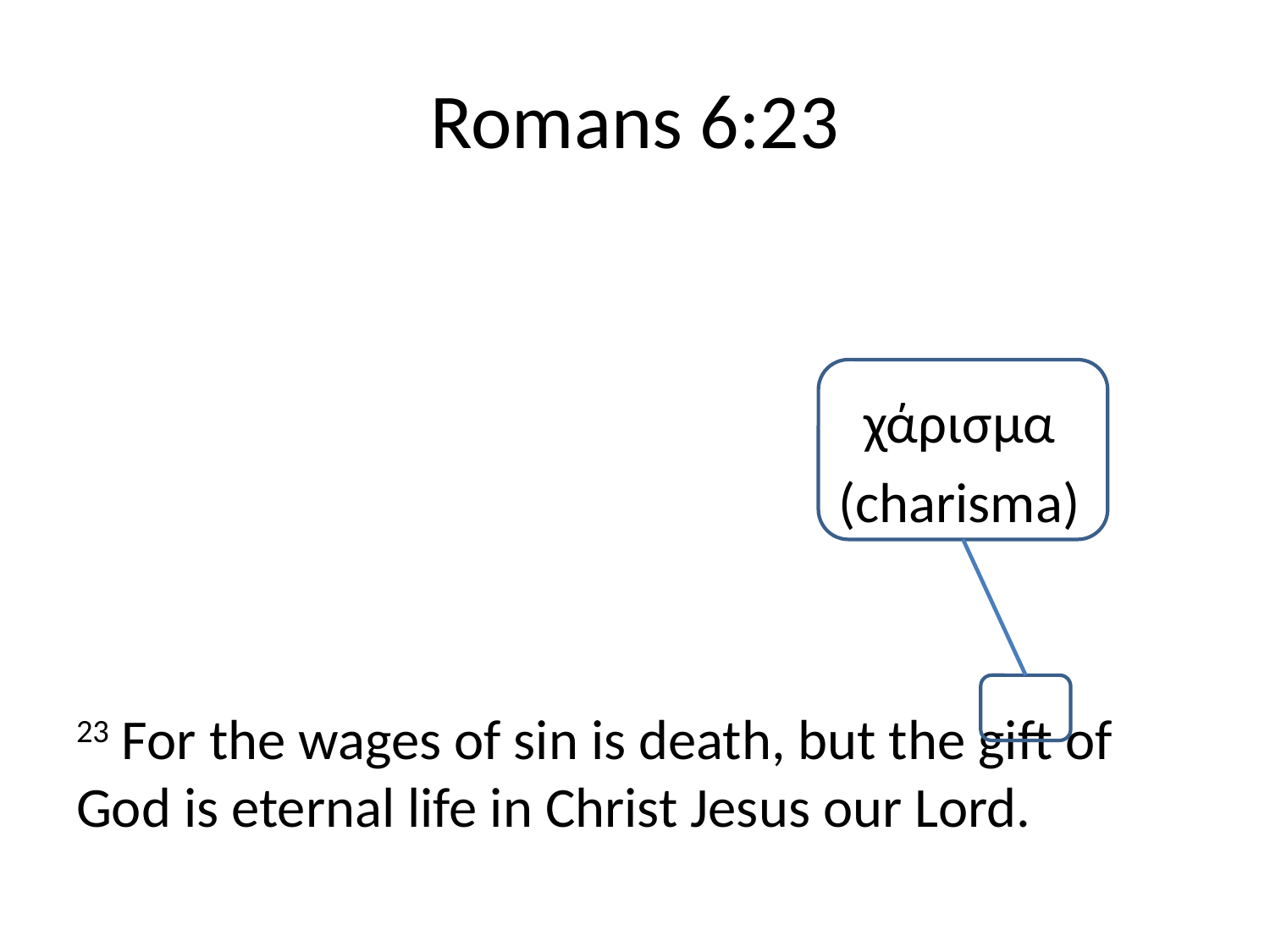

# Romans 6:23

						  χάρισμα
						(charisma)

23 For the wages of sin is death, but the gift of God is eternal life in Christ Jesus our Lord.